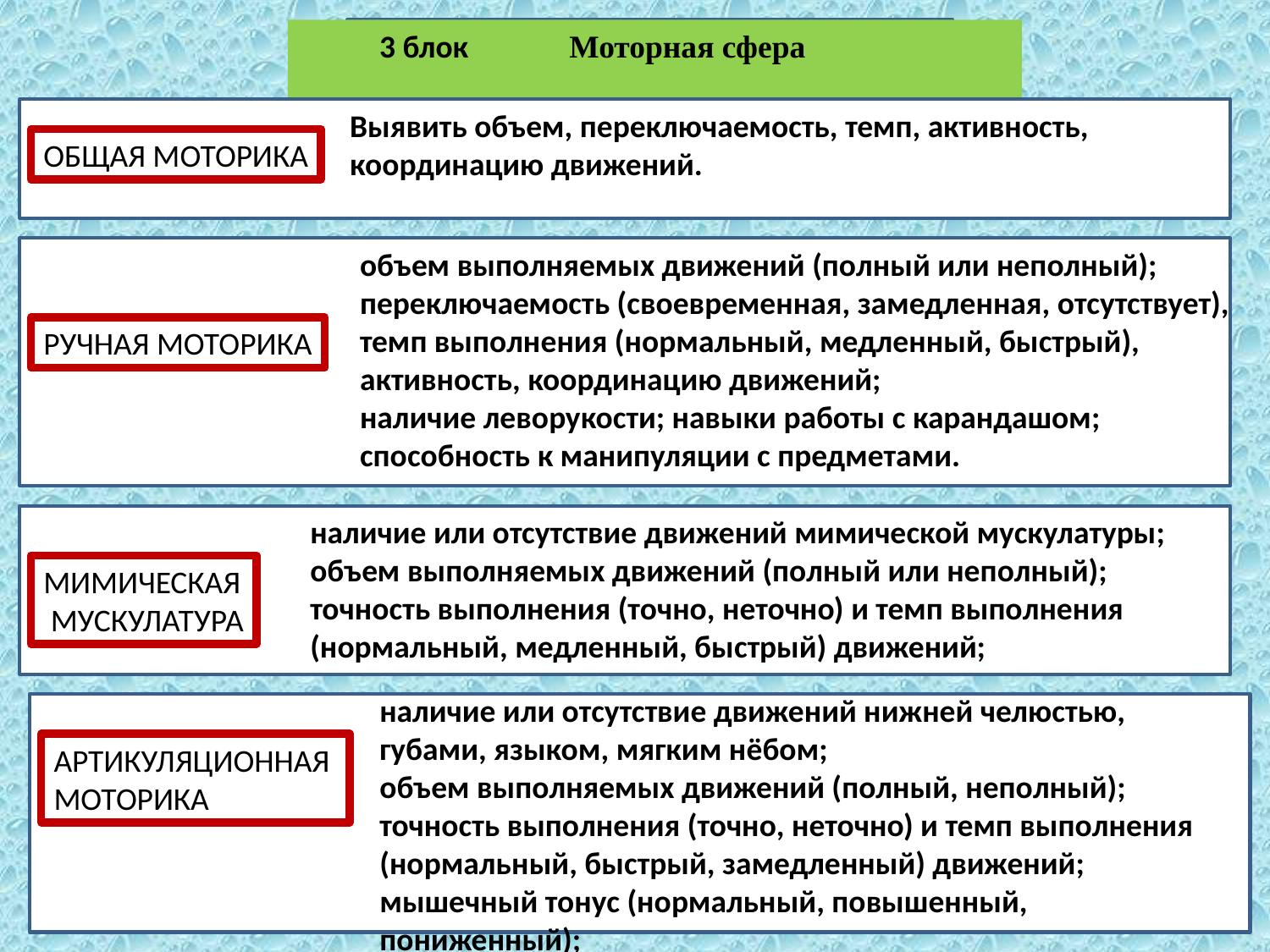

1111 б22
           3 блок              Моторная сфера

С
Выявить объем, переключаемость, темп, активность, координацию движений.
ОБЩАЯ МОТОРИКА
С
объем выполняемых движений (полный или неполный);
переключаемость (своевременная, замедленная, отсутствует), темп выполнения (нормальный, медленный, быстрый), активность, координацию движений;
наличие леворукости; навыки работы с карандашом;
способность к манипуляции с предметами.

РУЧНАЯ МОТОРИКА
С
наличие или отсутствие движений мимической мускулатуры;
объем выполняемых движений (полный или неполный);
точность выполнения (точно, неточно) и темп выполнения (нормальный, медленный, быстрый) движений;

МИМИЧЕСКАЯ
 МУСКУЛАТУРА
наличие или отсутствие движений нижней челюстью, губами, языком, мягким нёбом;
объем выполняемых движений (полный, неполный);
точность выполнения (точно, неточно) и темп выполнения (нормаль­ный, быстрый, замедленный) движений;
мышечный тонус (нормальный, повышенный, пониженный);

С
АРТИКУЛЯЦИОННАЯ
МОТОРИКА